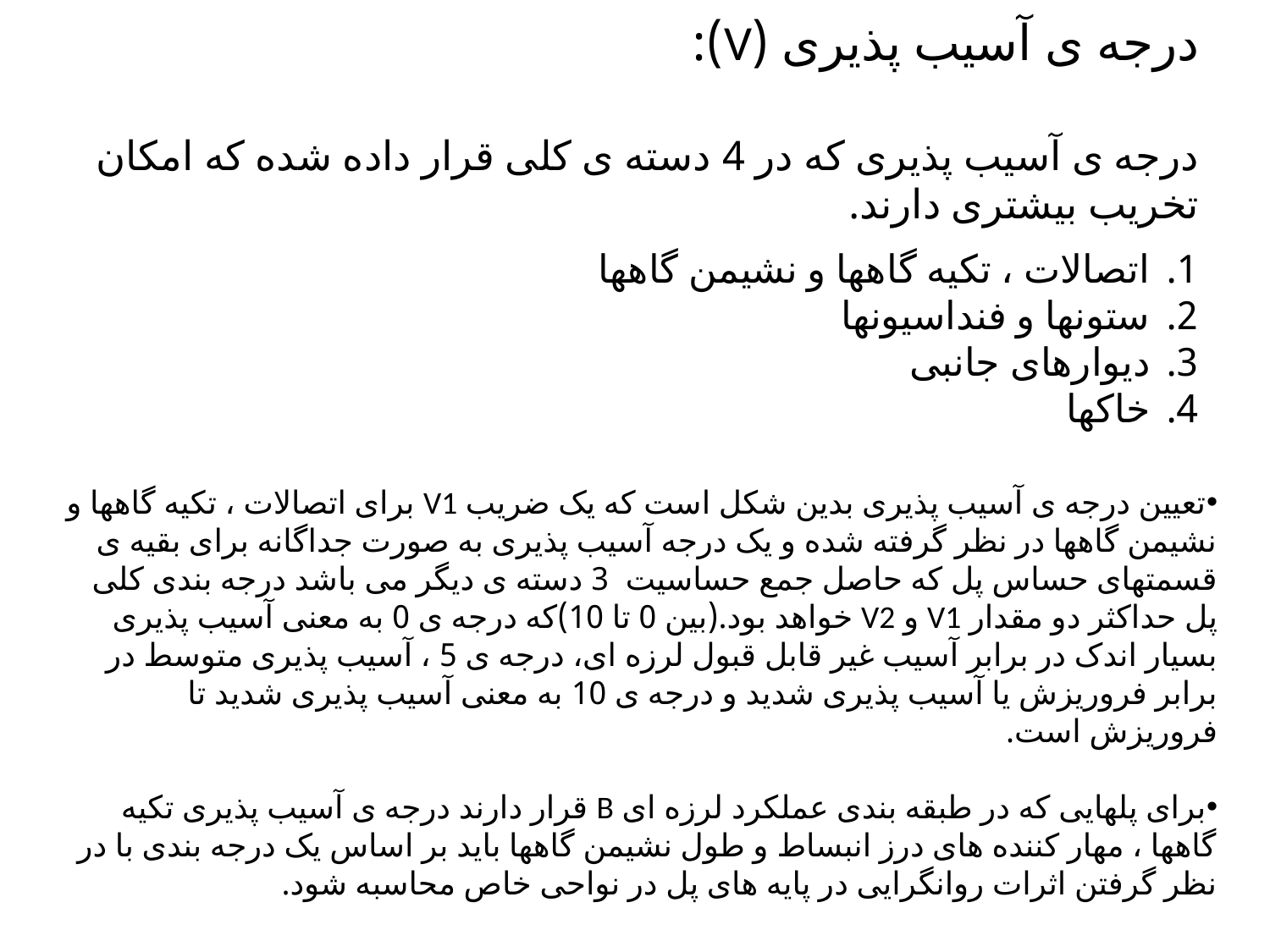

# درجه ی آسیب پذیری (V): درجه ی آسیب پذیری که در 4 دسته ی کلی قرار داده شده که امکان تخریب بیشتری دارند.
اتصالات ، تکیه گاهها و نشیمن گاهها
ستونها و فنداسیونها
دیوارهای جانبی
خاکها
تعیین درجه ی آسیب پذیری بدین شکل است که یک ضریب V1 برای اتصالات ، تکیه گاهها و نشیمن گاهها در نظر گرفته شده و یک درجه آسیب پذیری به صورت جداگانه برای بقیه ی قسمتهای حساس پل که حاصل جمع حساسیت  3 دسته ی دیگر می باشد درجه بندی کلی پل حداکثر دو مقدار V1 و V2 خواهد بود.(بین 0 تا 10)که درجه ی 0 به معنی آسیب پذیری بسیار اندک در برابر آسیب غیر قابل قبول لرزه ای، درجه ی 5 ، آسیب پذیری متوسط در برابر فروریزش یا آسیب پذیری شدید و درجه ی 10 به معنی آسیب پذیری شدید تا فروریزش است.

برای پلهایی که در طبقه بندی عملکرد لرزه ای B قرار دارند درجه ی آسیب پذیری تکیه گاهها ، مهار کننده های درز انبساط و طول نشیمن گاهها باید بر اساس یک درجه بندی با در نظر گرفتن اثرات روانگرایی در پایه های پل در نواحی خاص محاسبه شود.